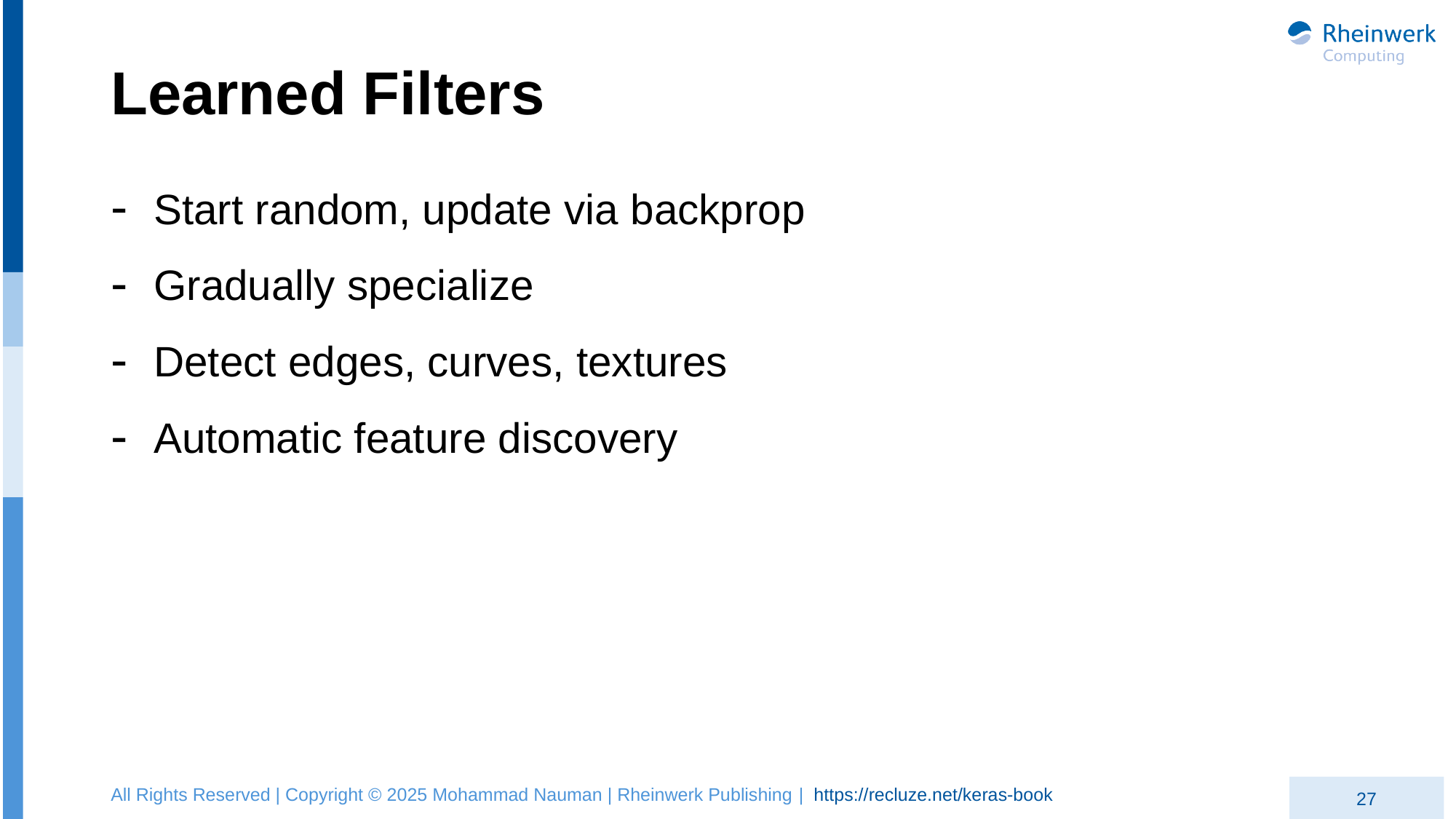

# Learned Filters
Start random, update via backprop
Gradually specialize
Detect edges, curves, textures
Automatic feature discovery